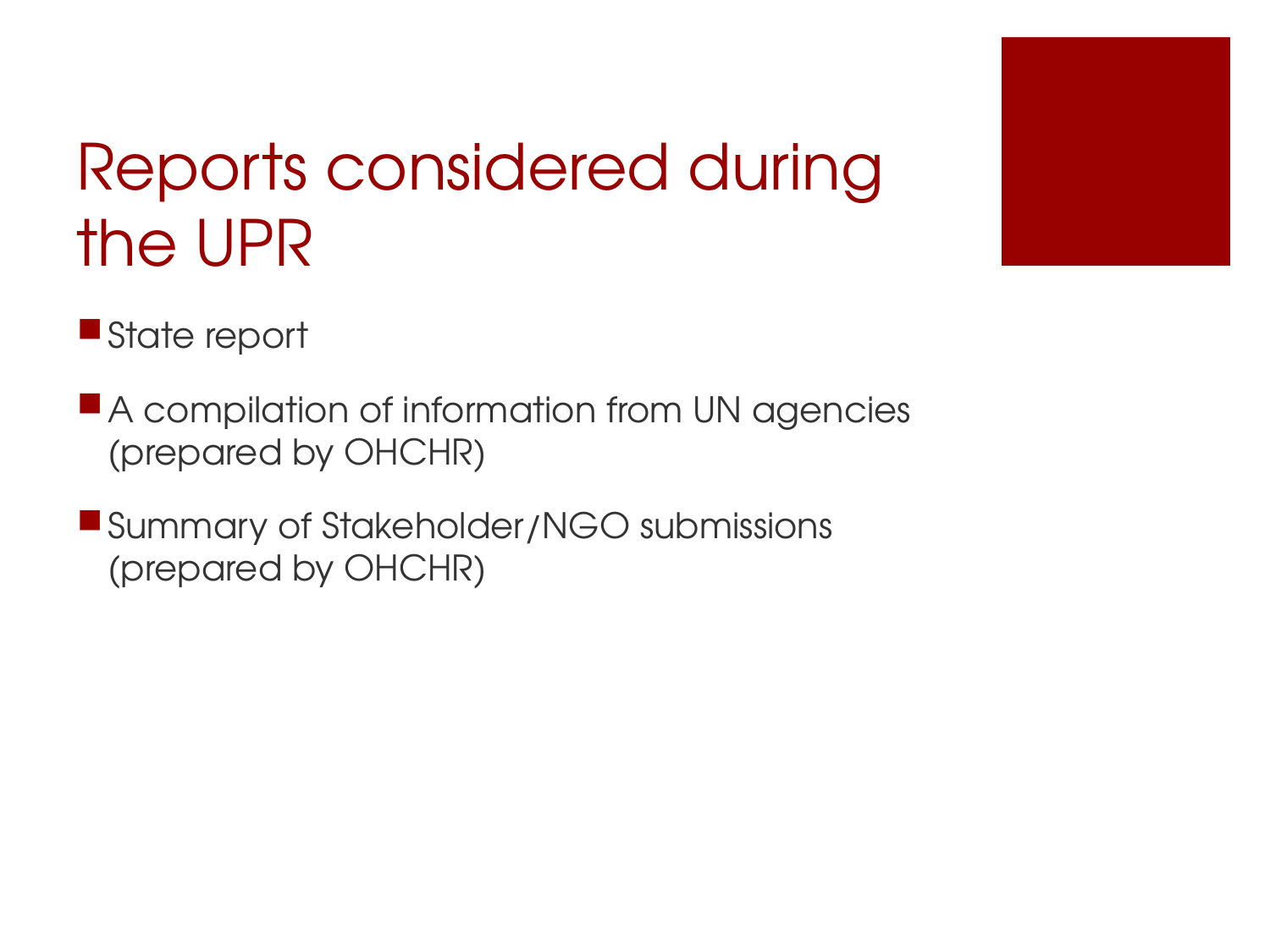

# Reports considered during the UPR
State report
A compilation of information from UN agencies (prepared by OHCHR)
Summary of Stakeholder/NGO submissions (prepared by OHCHR)